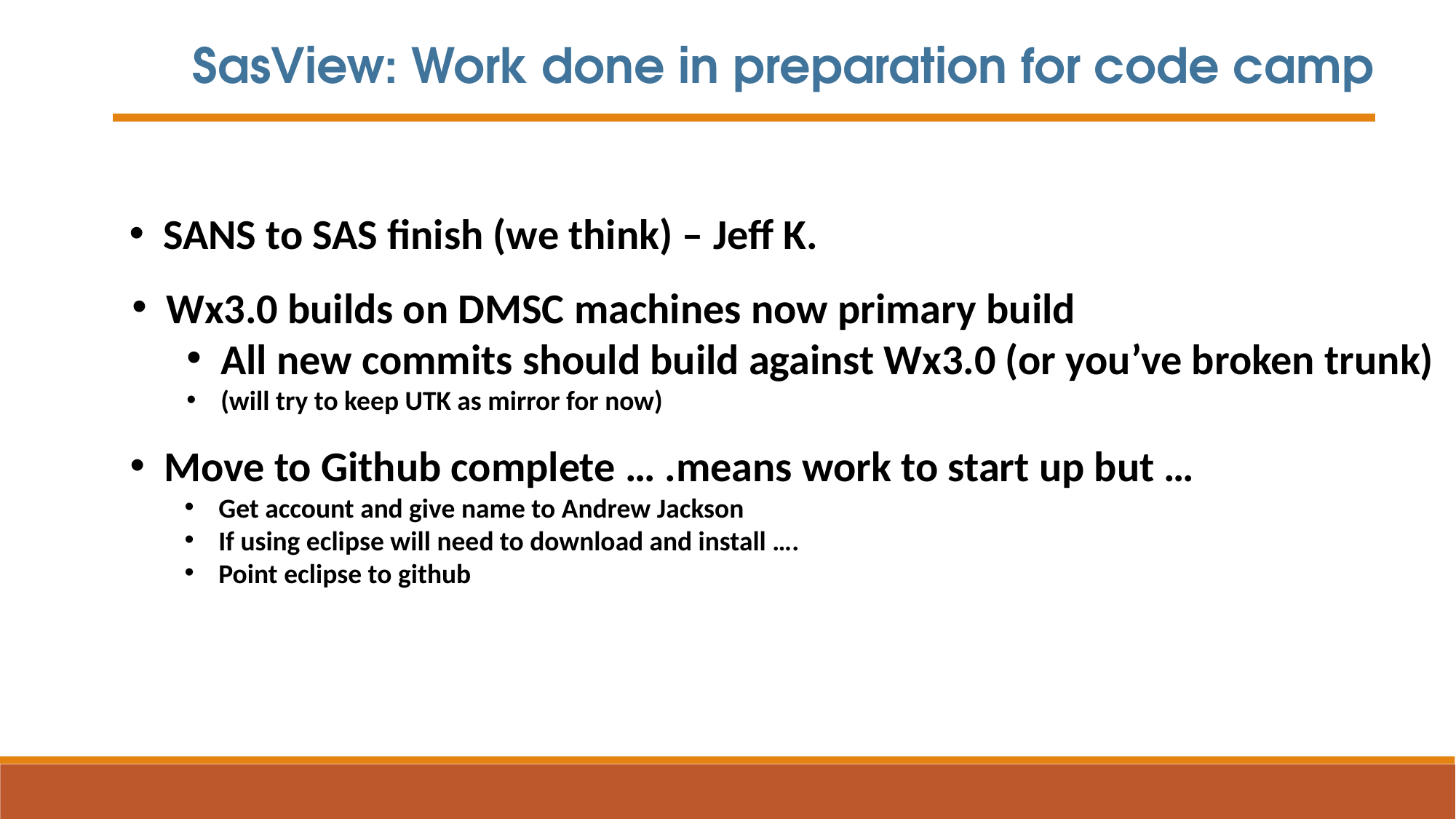

SasView: Work done in preparation for code camp
SANS to SAS finish (we think) – Jeff K.
Wx3.0 builds on DMSC machines now primary build
All new commits should build against Wx3.0 (or you’ve broken trunk)
(will try to keep UTK as mirror for now)
Move to Github complete … .means work to start up but …
Get account and give name to Andrew Jackson
If using eclipse will need to download and install ….
Point eclipse to github